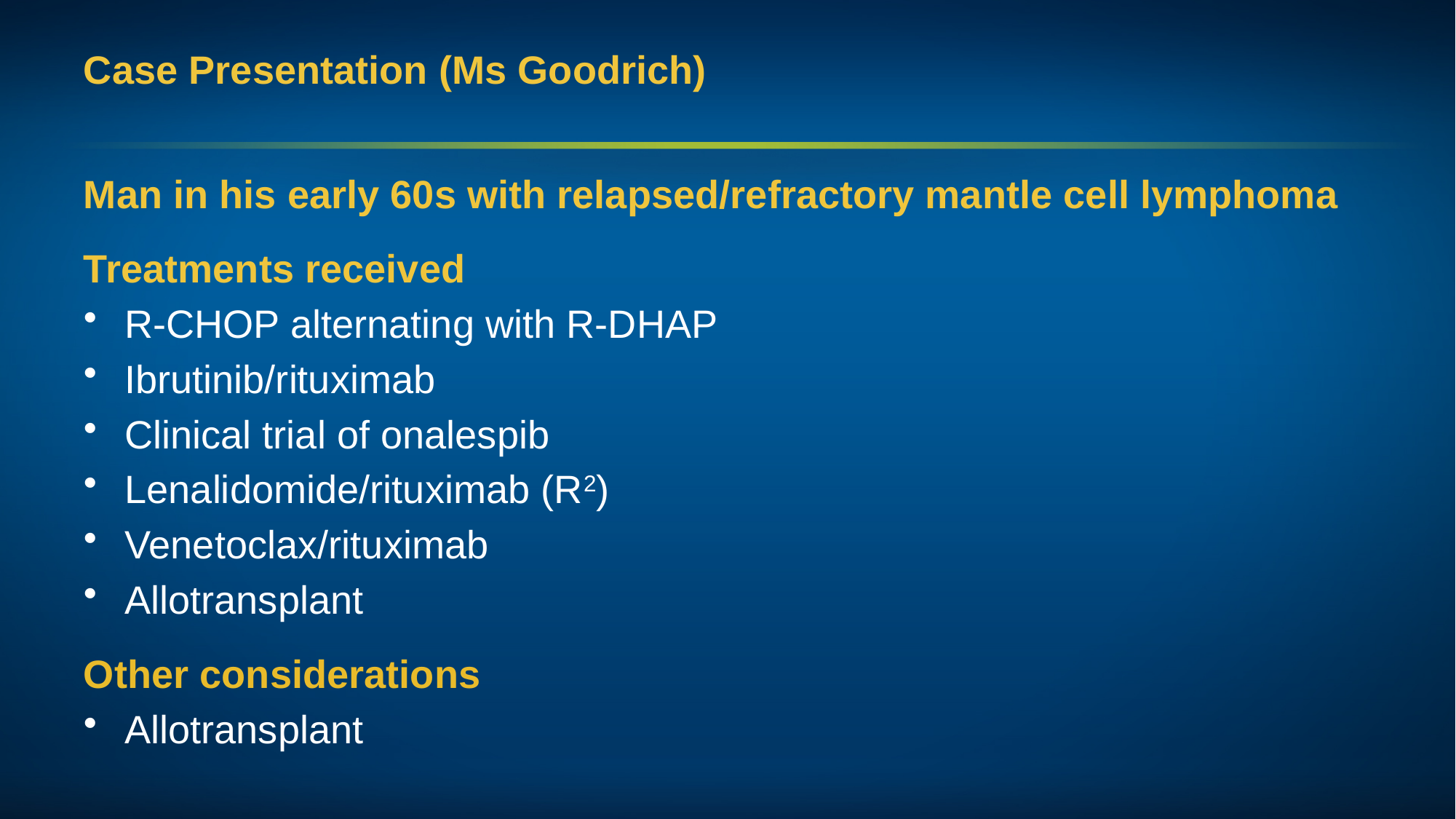

# Case Presentation (Ms Goodrich)
Man in his early 60s with relapsed/refractory mantle cell lymphoma
Treatments received
R-CHOP alternating with R-DHAP
Ibrutinib/rituximab
Clinical trial of onalespib
Lenalidomide/rituximab (R2)
Venetoclax/rituximab
Allotransplant
Other considerations
Allotransplant